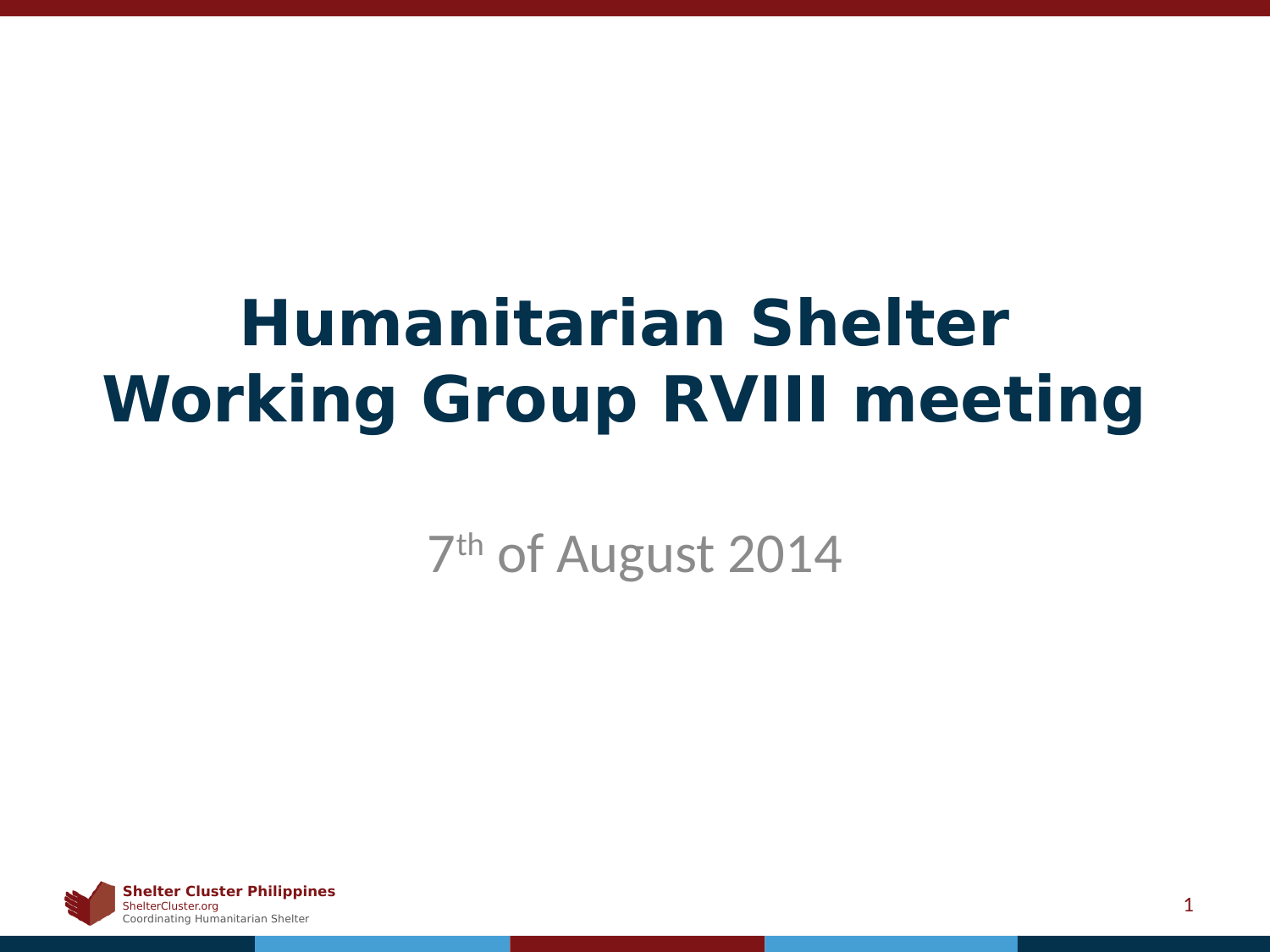

# Humanitarian Shelter Working Group RVIII meeting
7th of August 2014
1